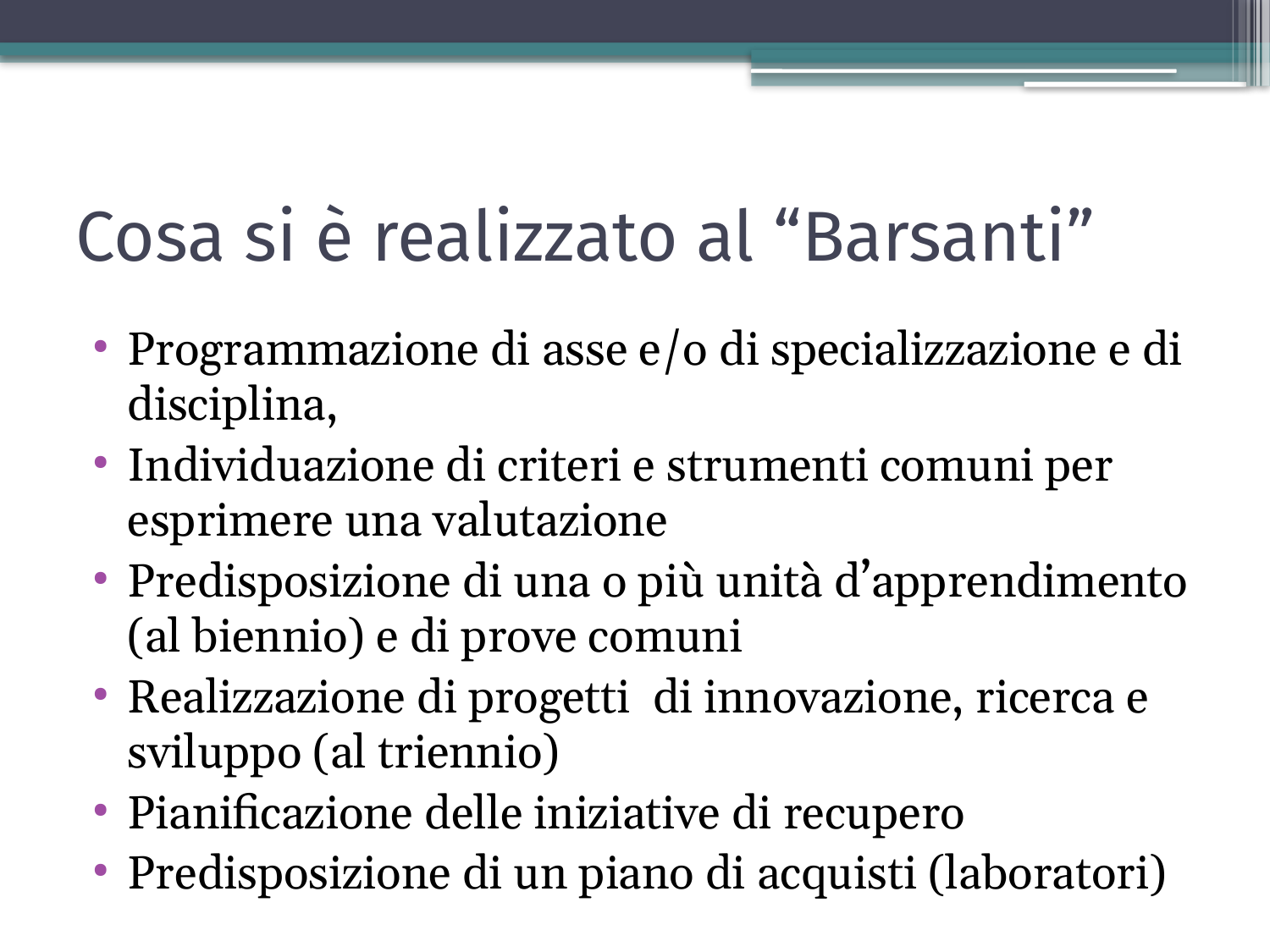

# Cosa si è realizzato al “Barsanti”
Programmazione di asse e/o di specializzazione e di disciplina,
Individuazione di criteri e strumenti comuni per esprimere una valutazione
Predisposizione di una o più unità d’apprendimento (al biennio) e di prove comuni
Realizzazione di progetti  di innovazione, ricerca e sviluppo (al triennio)
Pianificazione delle iniziative di recupero
Predisposizione di un piano di acquisti (laboratori)